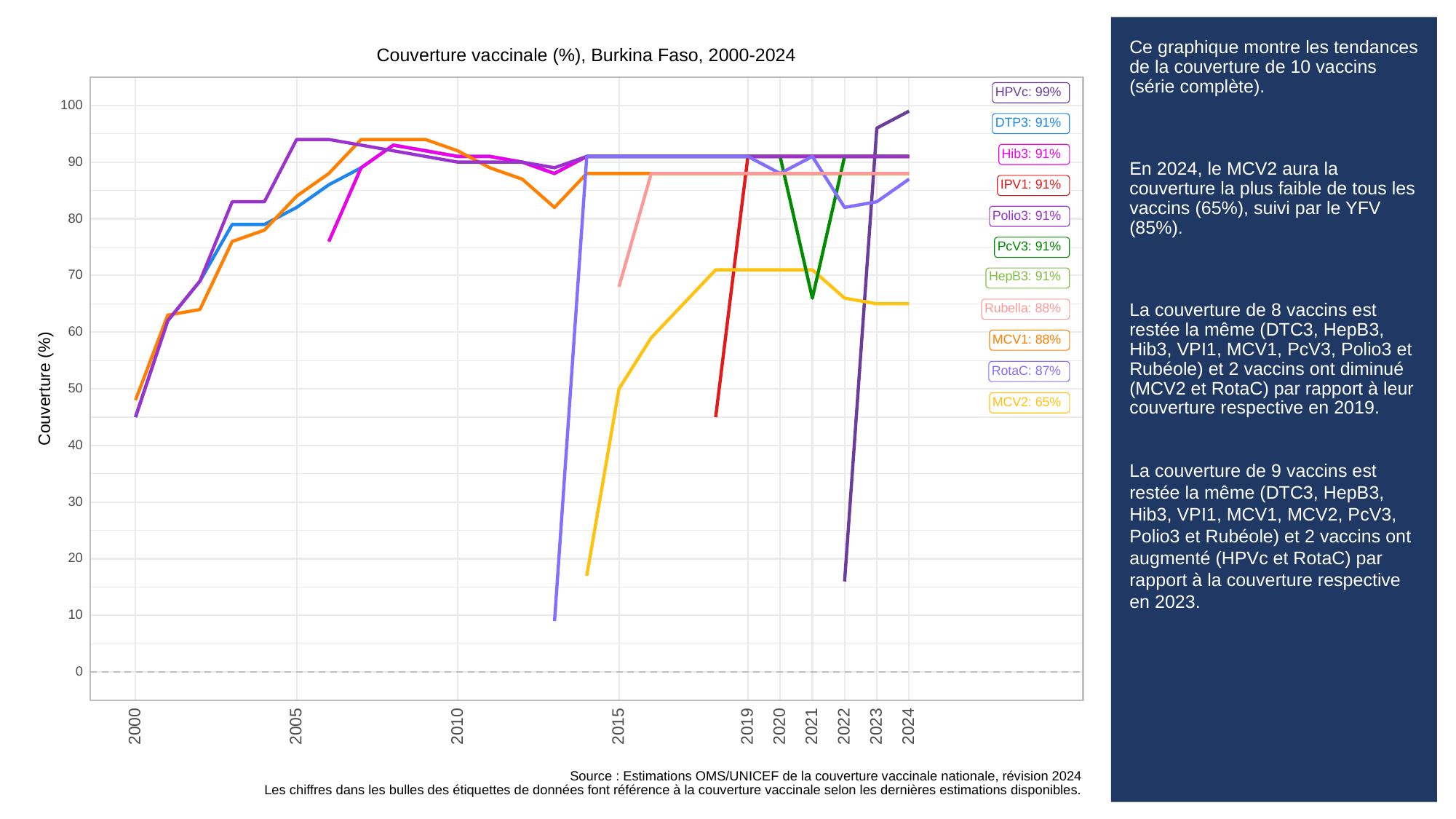

# Ce graphique montre les tendances de la couverture de 10 vaccins (série complète).

En 2024, le MCV2 aura la couverture la plus faible de tous les vaccins (65%), suivi par le YFV (85%).

La couverture de 8 vaccins est restée la même (DTC3, HepB3, Hib3, VPI1, MCV1, PcV3, Polio3 et Rubéole) et 2 vaccins ont diminué (MCV2 et RotaC) par rapport à leur couverture respective en 2019.

La couverture de 9 vaccins est restée la même (DTC3, HepB3, Hib3, VPI1, MCV1, MCV2, PcV3, Polio3 et Rubéole) et 2 vaccins ont augmenté (HPVc et RotaC) par rapport à la couverture respective en 2023.

Couverture vaccinale (%), Burkina Faso, 2000-2024

HPVc: 99%

100

DTP3: 91%

Hib3: 91%

90

IPV1: 91%

Polio3: 91%
80

PcV3: 91%

70
HepB3: 91%

Rubella: 88%

60

MCV1: 88%

RotaC: 87%
Couverture (%)
50

MCV2: 65%

40

30

20

10

0

2023
2000
2005
2010
2015
2019
2020
2021
2022
2024
Source : Estimations OMS/UNICEF de la couverture vaccinale nationale, révision 2024
Les chiffres dans les bulles des étiquettes de données font référence à la couverture vaccinale selon les dernières estimations disponibles.